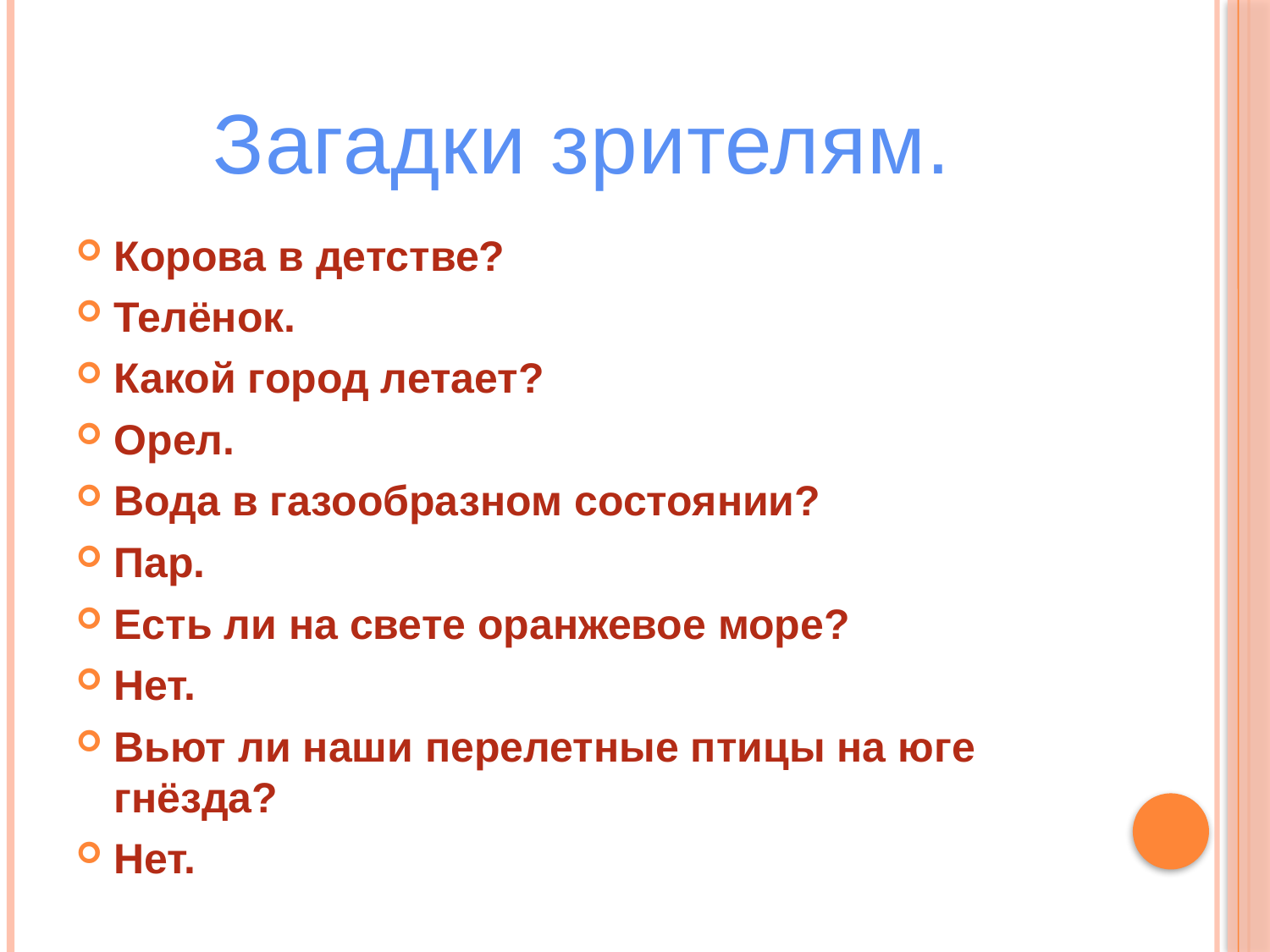

# Загадки зрителям.
Корова в детстве?
Телёнок.
Какой город летает?
Орел.
Вода в газообразном состоянии?
Пар.
Есть ли на свете оранжевое море?
Нет.
Вьют ли наши перелетные птицы на юге гнёзда?
Нет.